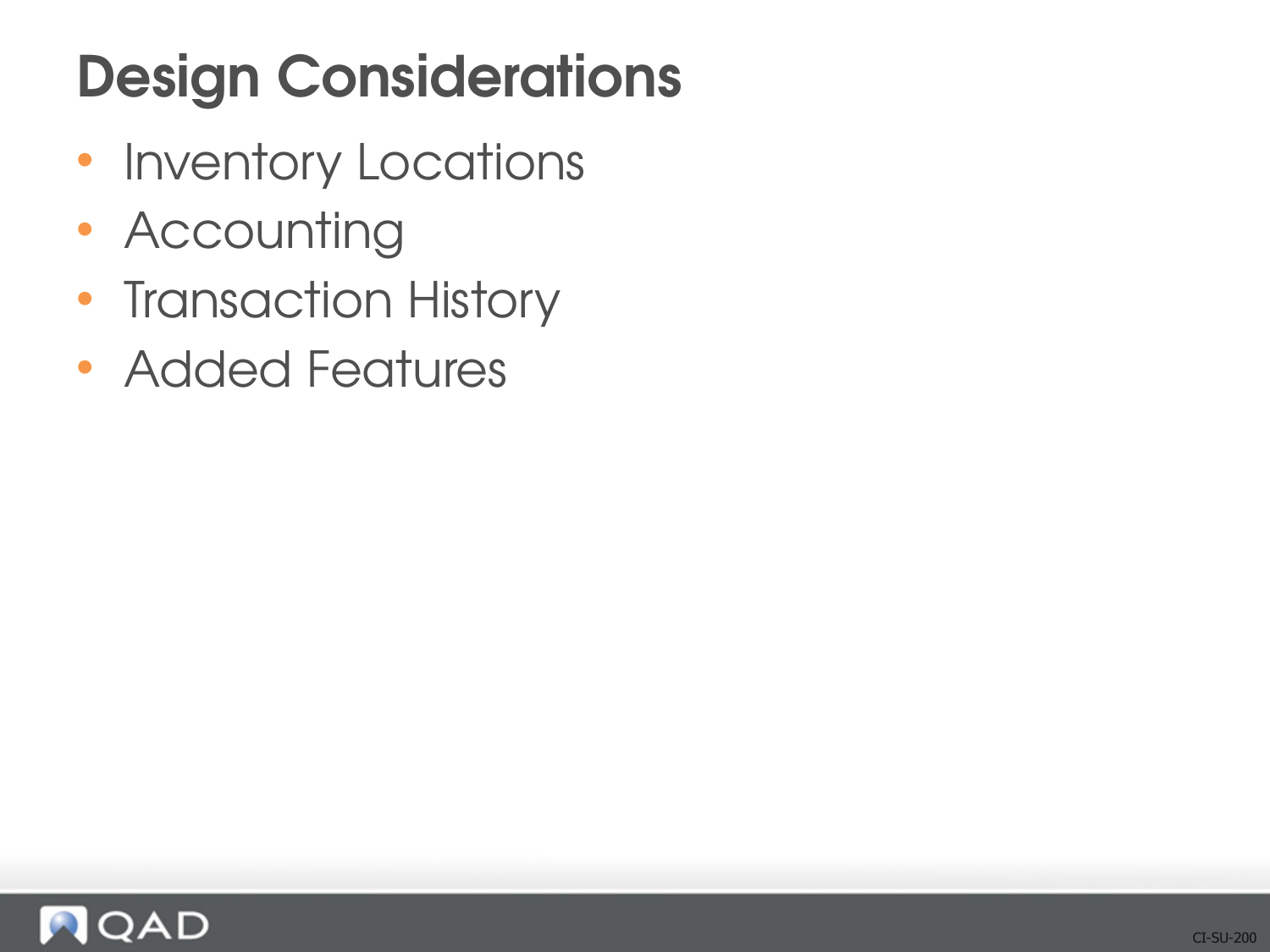

# Design Considerations
Inventory Locations
Accounting
Transaction History
Added Features
CI-SU-200